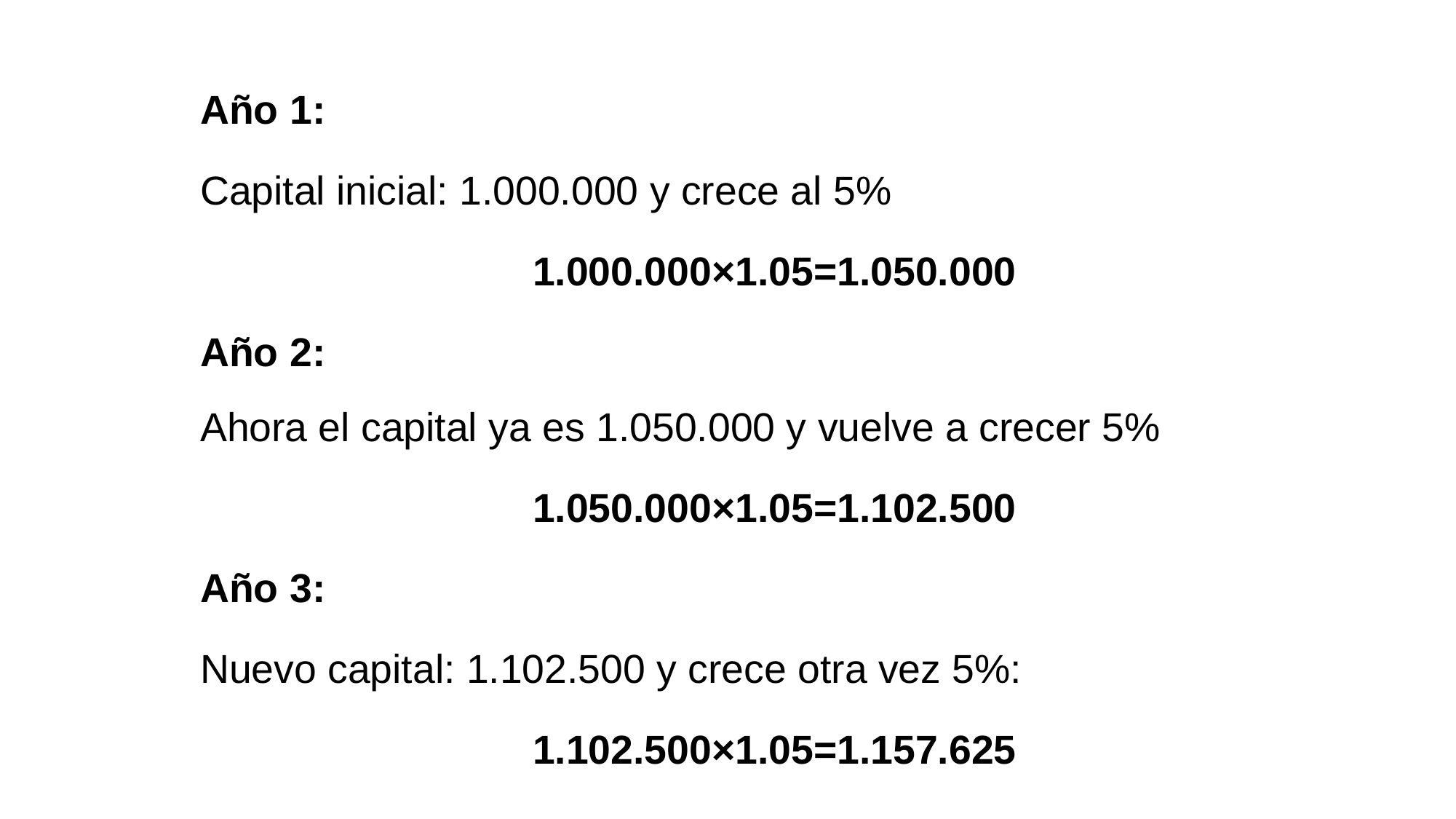

Año 1:
Capital inicial: 1.000.000 y crece al 5%
1.000.000×1.05=1.050.000
Año 2:
Ahora el capital ya es 1.050.000 y vuelve a crecer 5%
1.050.000×1.05=1.102.500
Año 3:
Nuevo capital: 1.102.500 y crece otra vez 5%:
1.102.500×1.05=1.157.625